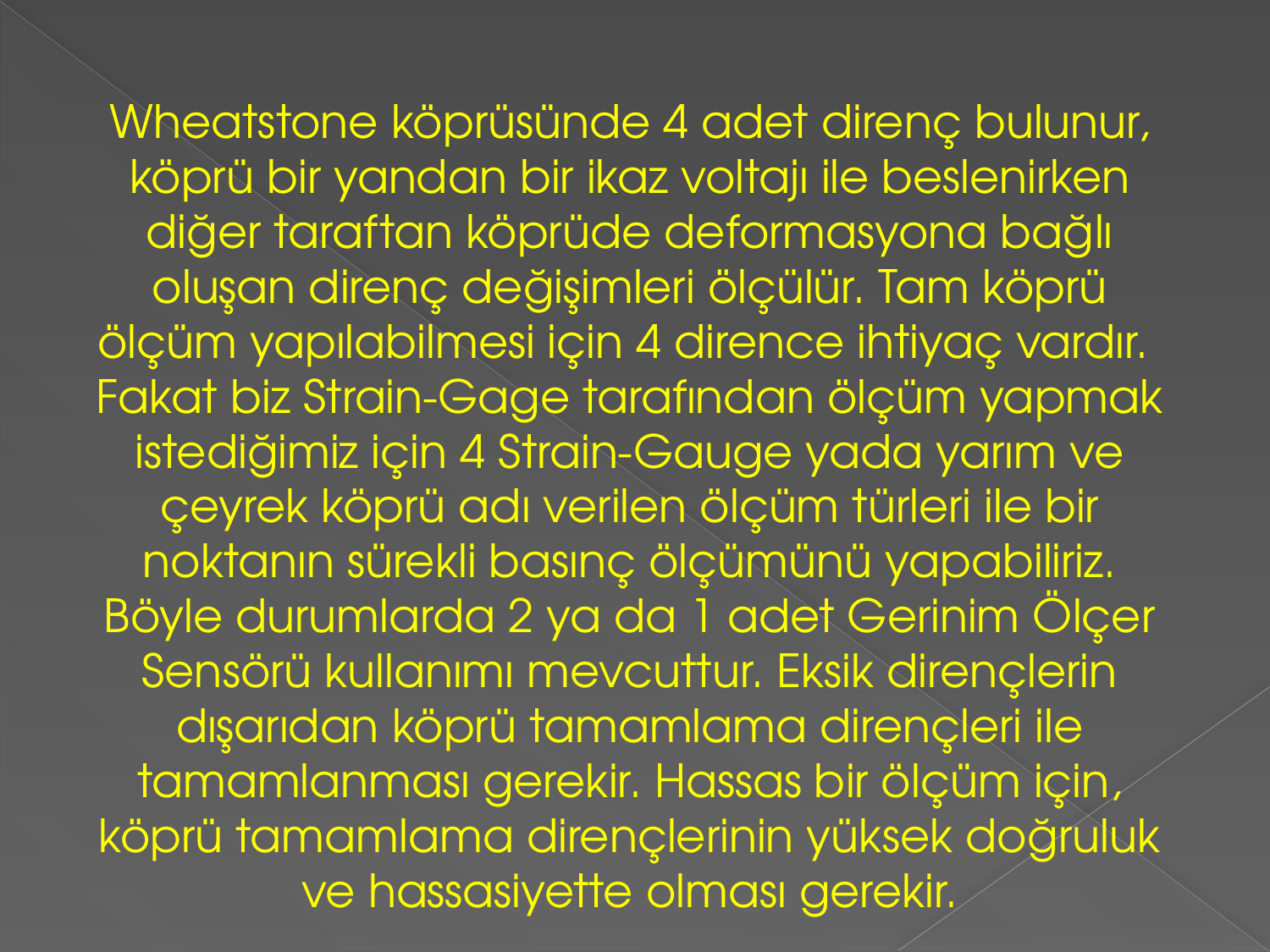

Wheatstone köprüsünde 4 adet direnç bulunur, köprü bir yandan bir ikaz voltajı ile beslenirken diğer taraftan köprüde deformasyona bağlı oluşan direnç değişimleri ölçülür. Tam köprü ölçüm yapılabilmesi için 4 dirence ihtiyaç vardır.
Fakat biz Strain-Gage tarafından ölçüm yapmak istediğimiz için 4 Strain-Gauge yada yarım ve çeyrek köprü adı verilen ölçüm türleri ile bir noktanın sürekli basınç ölçümünü yapabiliriz. Böyle durumlarda 2 ya da 1 adet Gerinim Ölçer Sensörü kullanımı mevcuttur. Eksik dirençlerin dışarıdan köprü tamamlama dirençleri ile tamamlanması gerekir. Hassas bir ölçüm için, köprü tamamlama dirençlerinin yüksek doğruluk ve hassasiyette olması gerekir.